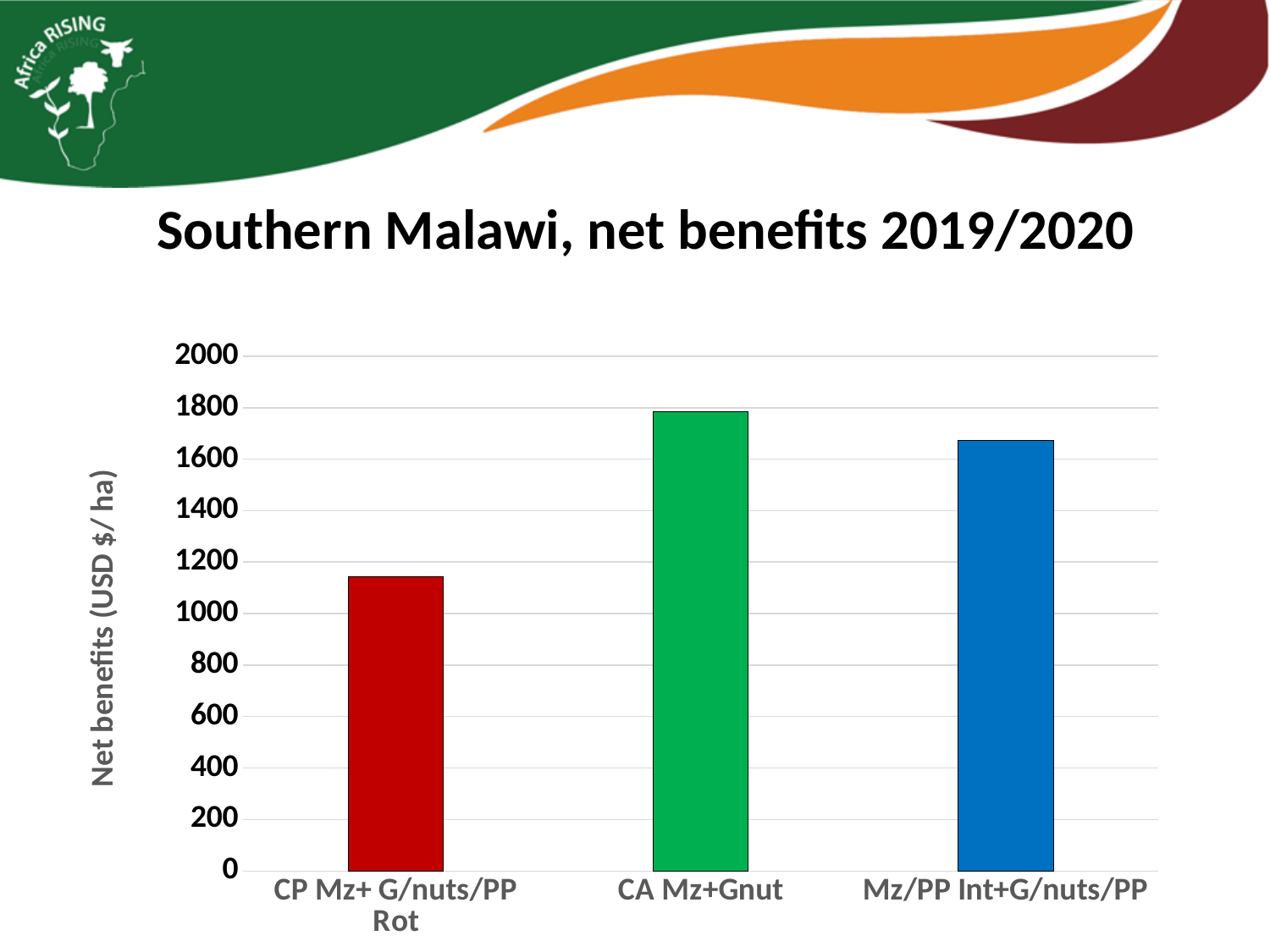

Southern Malawi, net benefits 2019/2020

### Chart

| Category |  |
|---|---|
| CP Mz+ G/nuts/PP Rot | 1144.73 |
| CA Mz+Gnut | 1784.67 |
| Mz/PP Int+G/nuts/PP | 1673.28 |